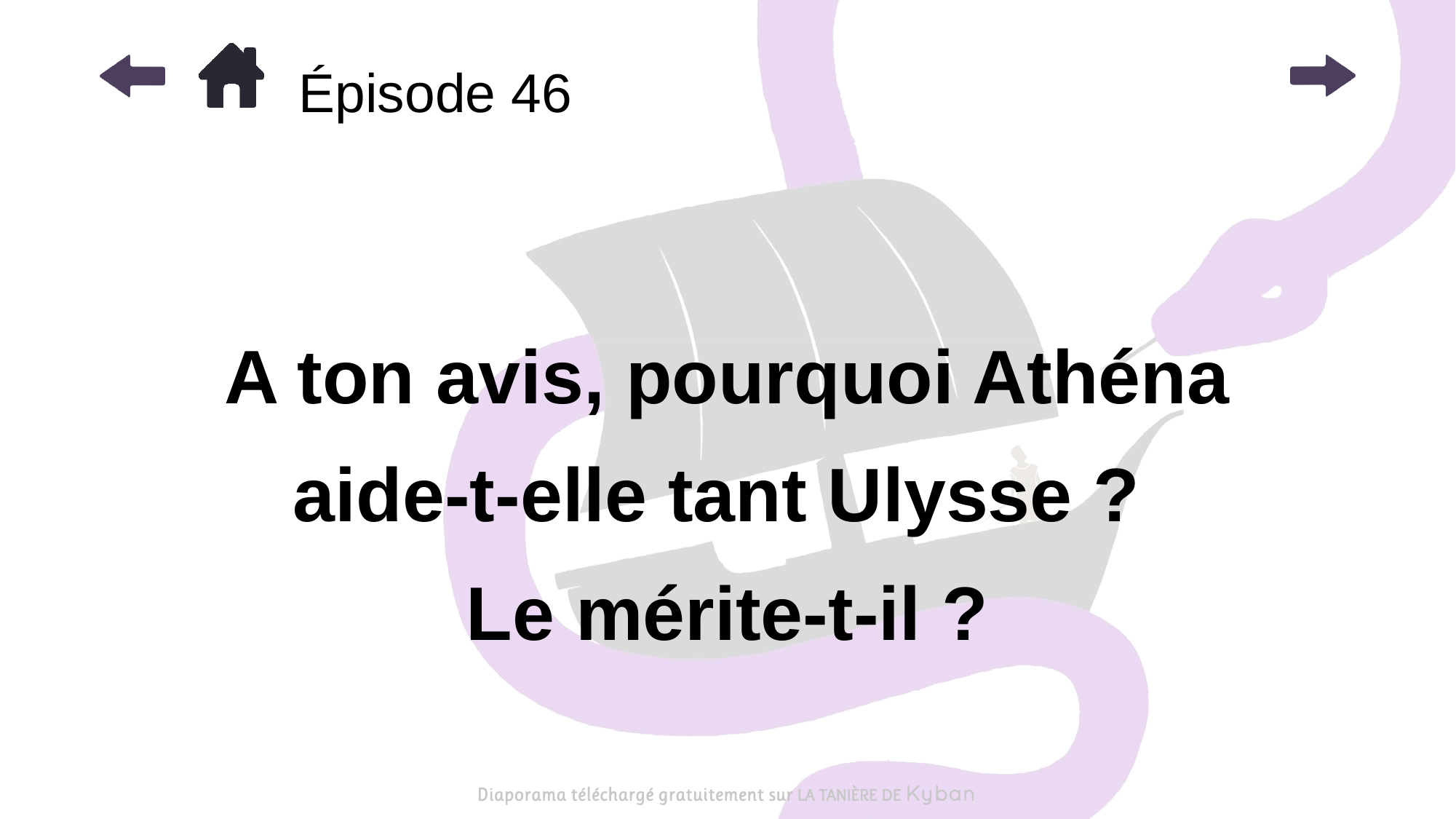

# Épisode 46
A ton avis, pourquoi Athéna
aide-t-elle tant Ulysse ?
Le mérite-t-il ?